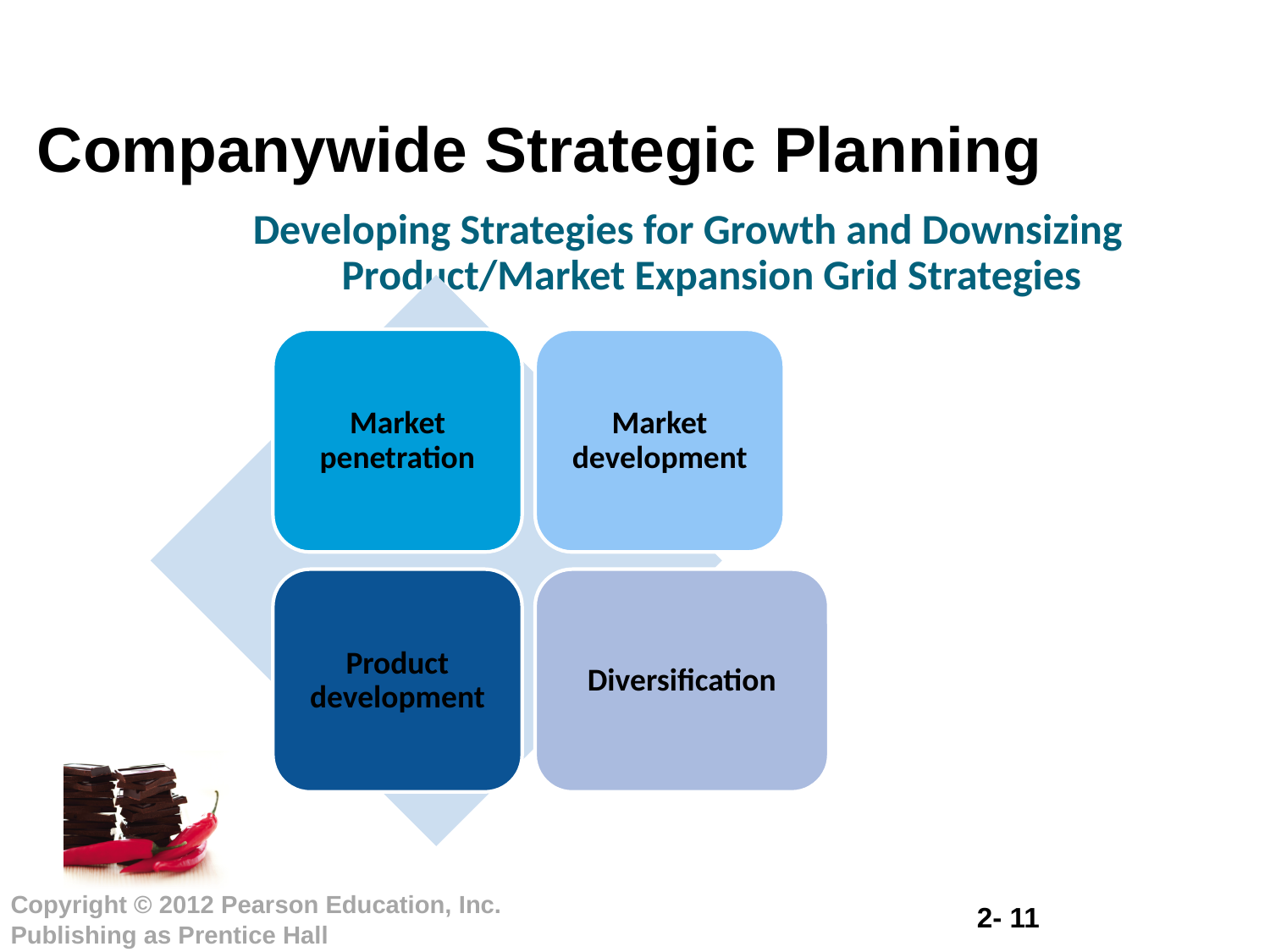

Companywide Strategic Planning
Developing Strategies for Growth and Downsizing Product/Market Expansion Grid Strategies

Market penetration
Market development
Product development
Diversification